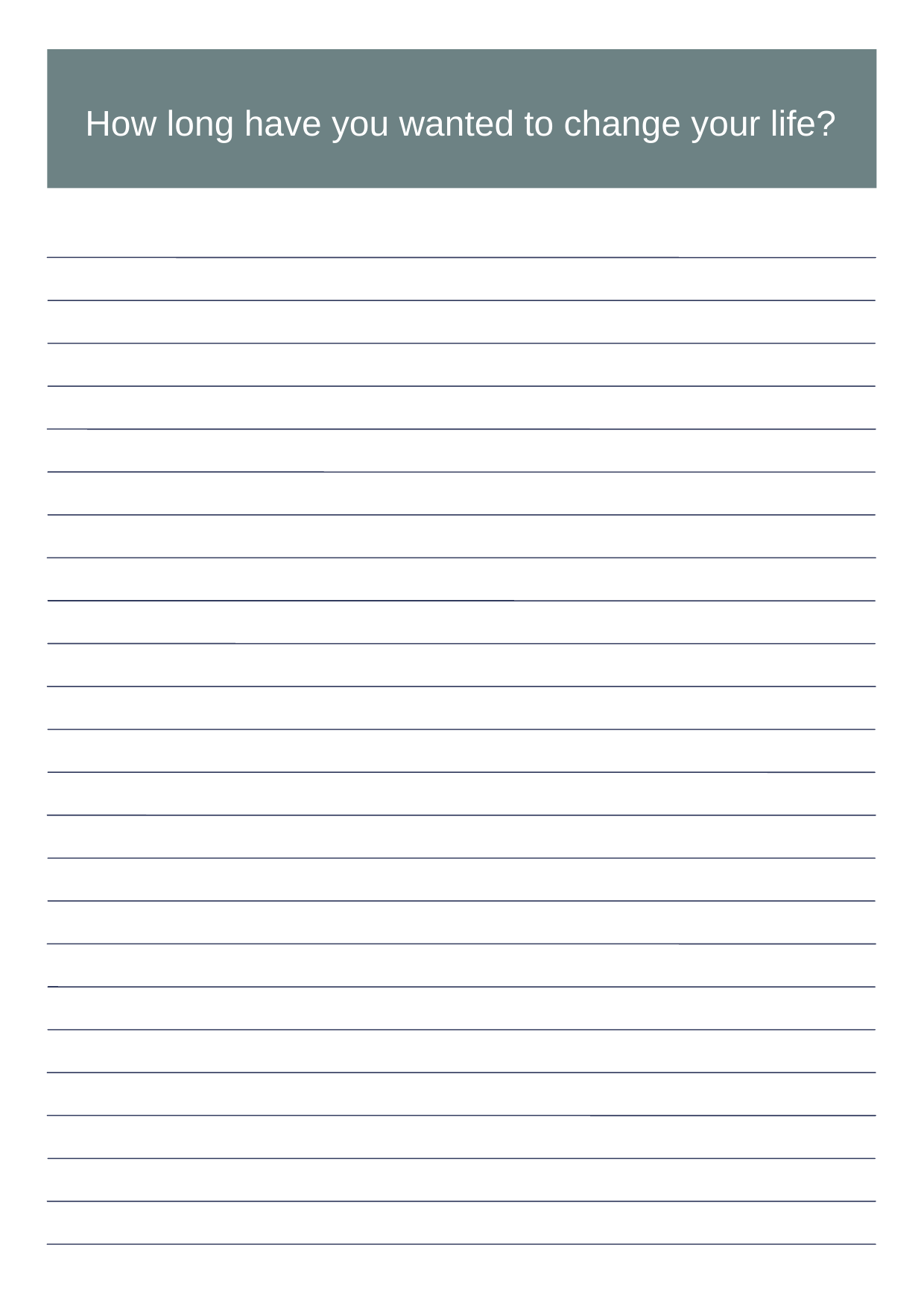

How long have you wanted to change your life?